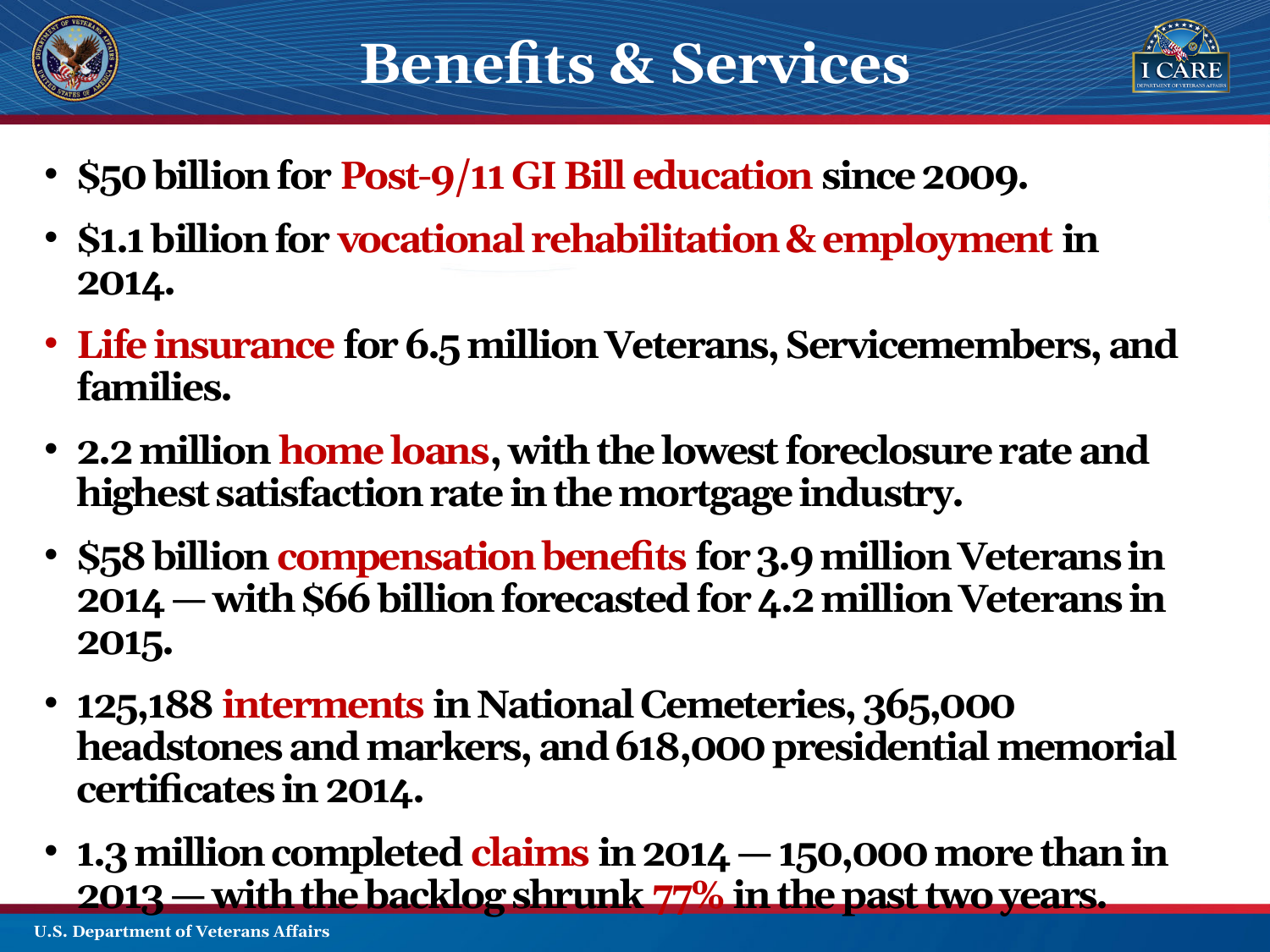

Benefits & Services
$50 billion for Post-9/11 GI Bill education since 2009.
$1.1 billion for vocational rehabilitation & employment in 2014.
Life insurance for 6.5 million Veterans, Servicemembers, and families.
2.2 million home loans, with the lowest foreclosure rate and highest satisfaction rate in the mortgage industry.
$58 billion compensation benefits for 3.9 million Veterans in 2014 — with $66 billion forecasted for 4.2 million Veterans in 2015.
125,188 interments in National Cemeteries, 365,000 headstones and markers, and 618,000 presidential memorial certificates in 2014.
1.3 million completed claims in 2014 — 150,000 more than in 2013 — with the backlog shrunk 77% in the past two years.